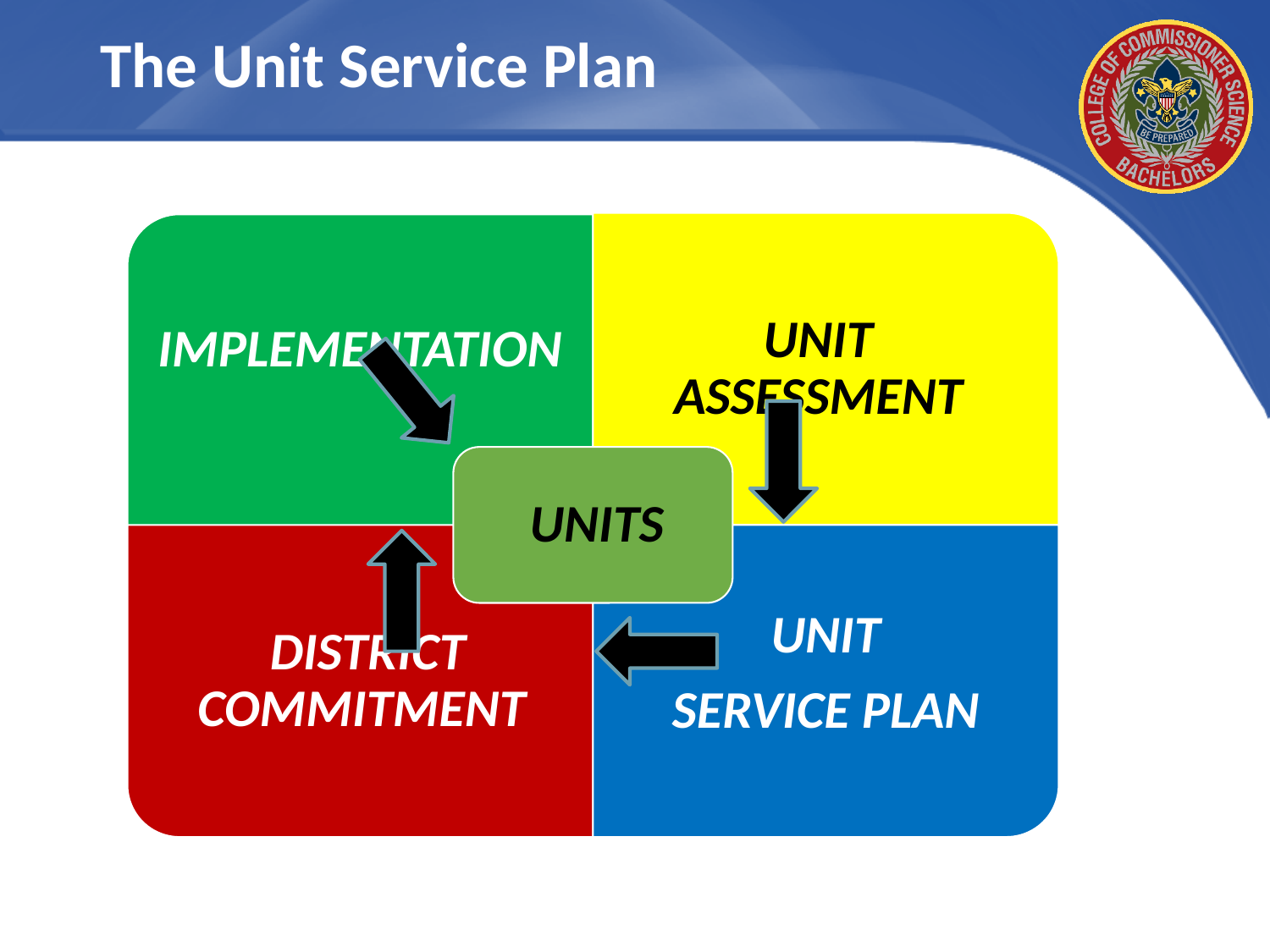

# The Unit Service Plan
IMPLEMENTATION
UNIT ASSESSMENT
DISTRICT COMMITMENT
UNIT
SERVICE PLAN
UNITS